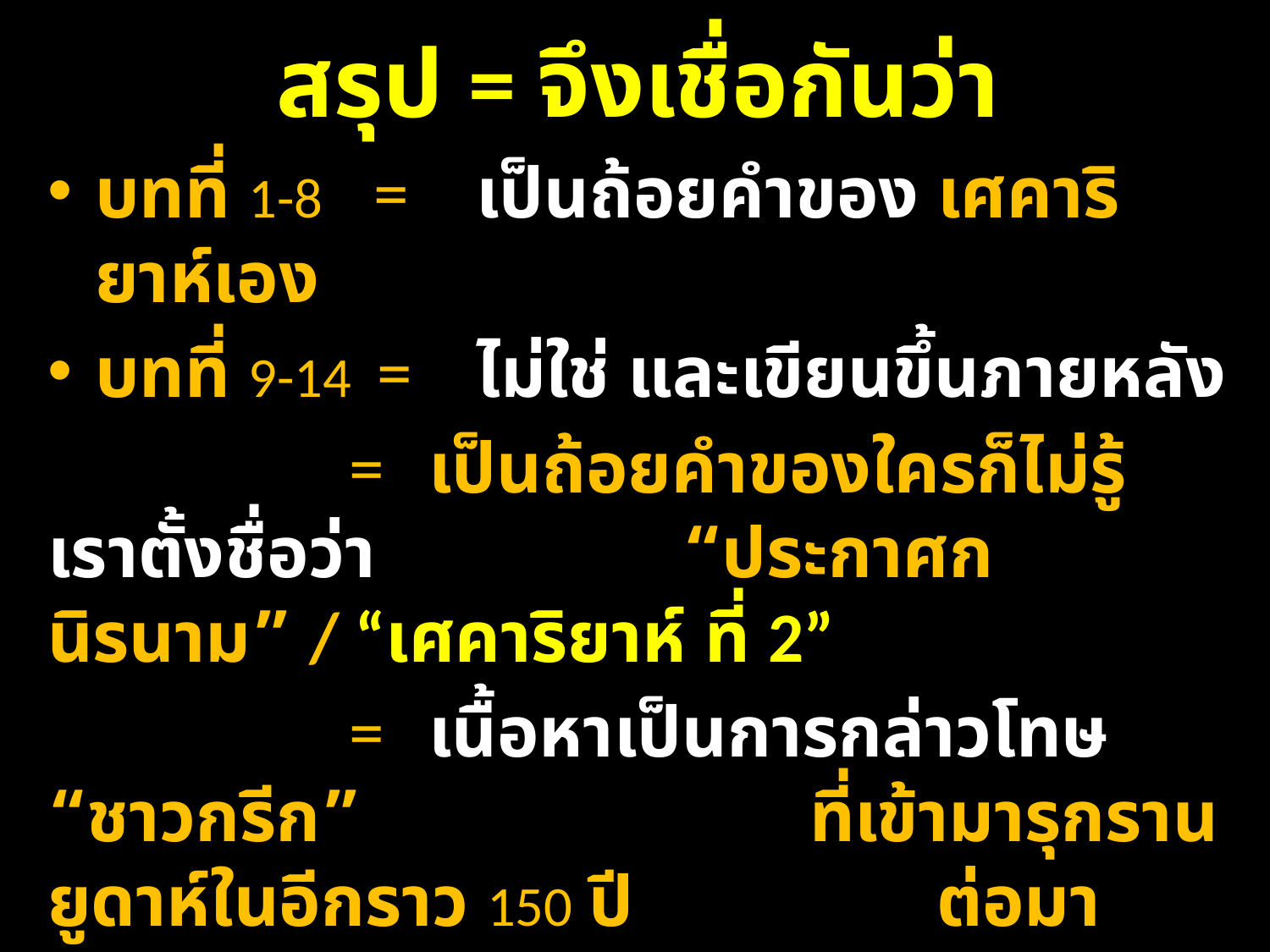

สรุป = จึงเชื่อกันว่า
บทที่ 1-8    =	เป็นถ้อยคำของ เศคาริยาห์เอง
บทที่ 9-14  = 	ไม่ใช่ และเขียนขึ้นภายหลัง
		   =	เป็นถ้อยคำของใครก็ไม่รู้ เราตั้งชื่อว่า 			“ประกาศกนิรนาม” / “เศคาริยาห์ ที่ 2”
		   =	เนื้อหาเป็นการกล่าวโทษ “ชาวกรีก” 				ที่เข้ามารุกรานยูดาห์ในอีกราว 150 ปี			ต่อมา

เศคาริยาห์ ที่ 1   /   เศคาริยาห์ ที่ 2